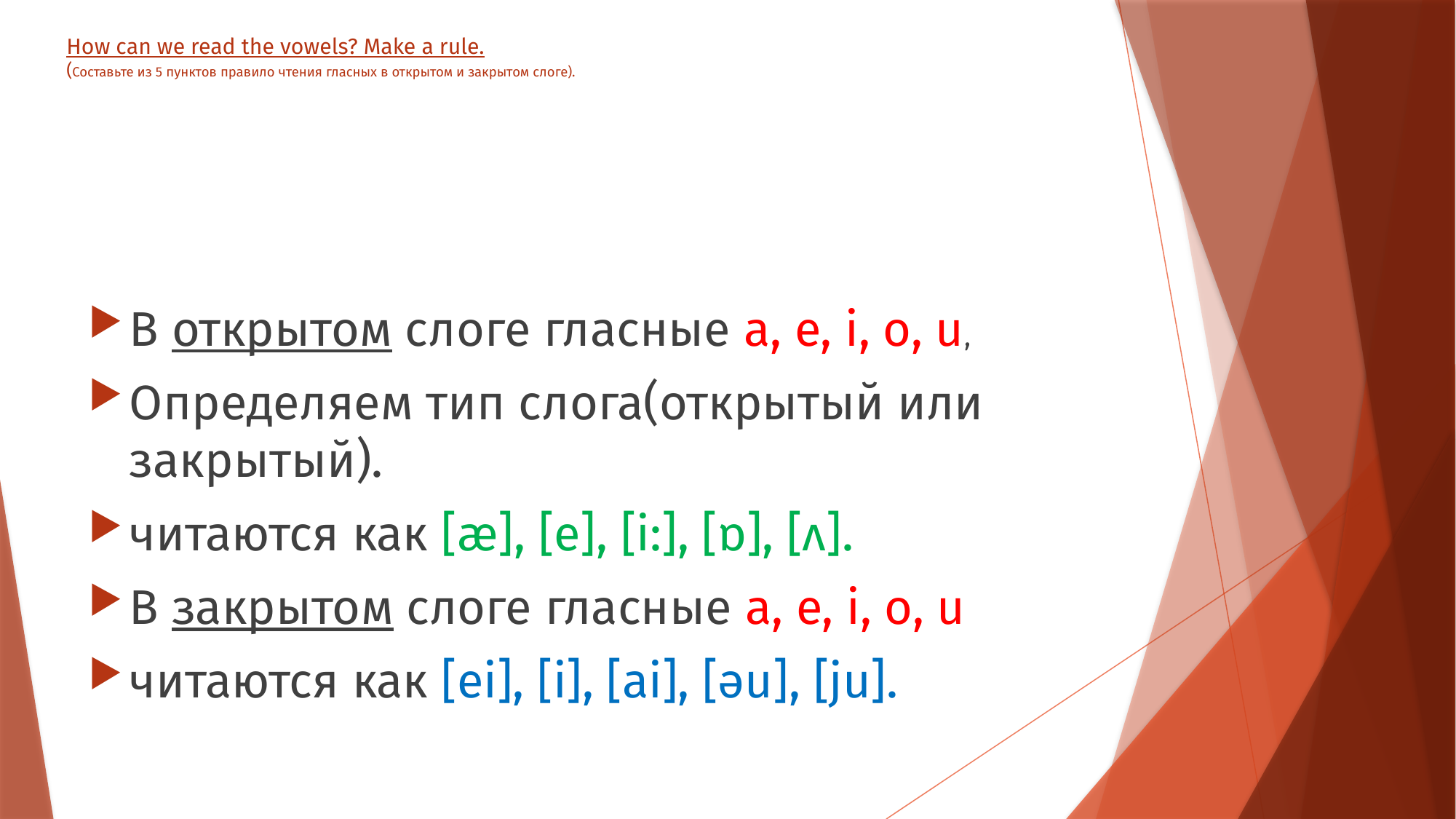

# How can we read the vowels? Make a rule. (Составьте из 5 пунктов правило чтения гласных в открытом и закрытом слоге).
В открытом слоге гласные a, e, i, o, u,
Определяем тип слога(открытый или закрытый).
читаются как [æ], [e], [i:], [ɒ], [ʌ].
В закрытом слоге гласные a, e, i, o, u
читаются как [ei], [i], [ai], [əu], [ju].